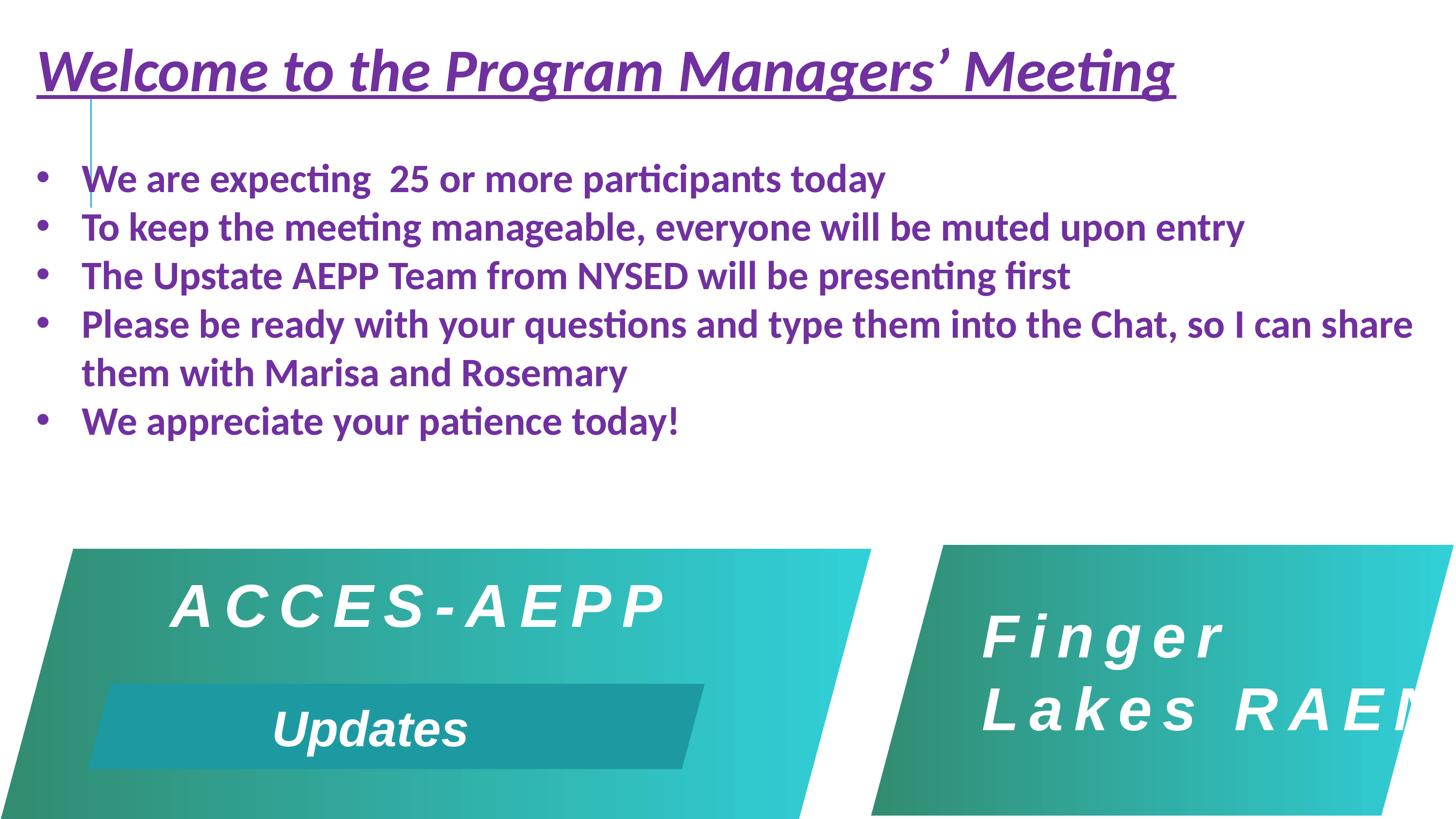

Welcome to the Program Managers’ Meeting

We are expecting  25 or more participants today
To keep the meeting manageable, everyone will be muted upon entry
The Upstate AEPP Team from NYSED will be presenting first
Please be ready with your questions and type them into the Chat, so I can share them with Marisa and Rosemary
We appreciate your patience today!
ACCES-AEPP

Finger Lakes RAEN

Updates